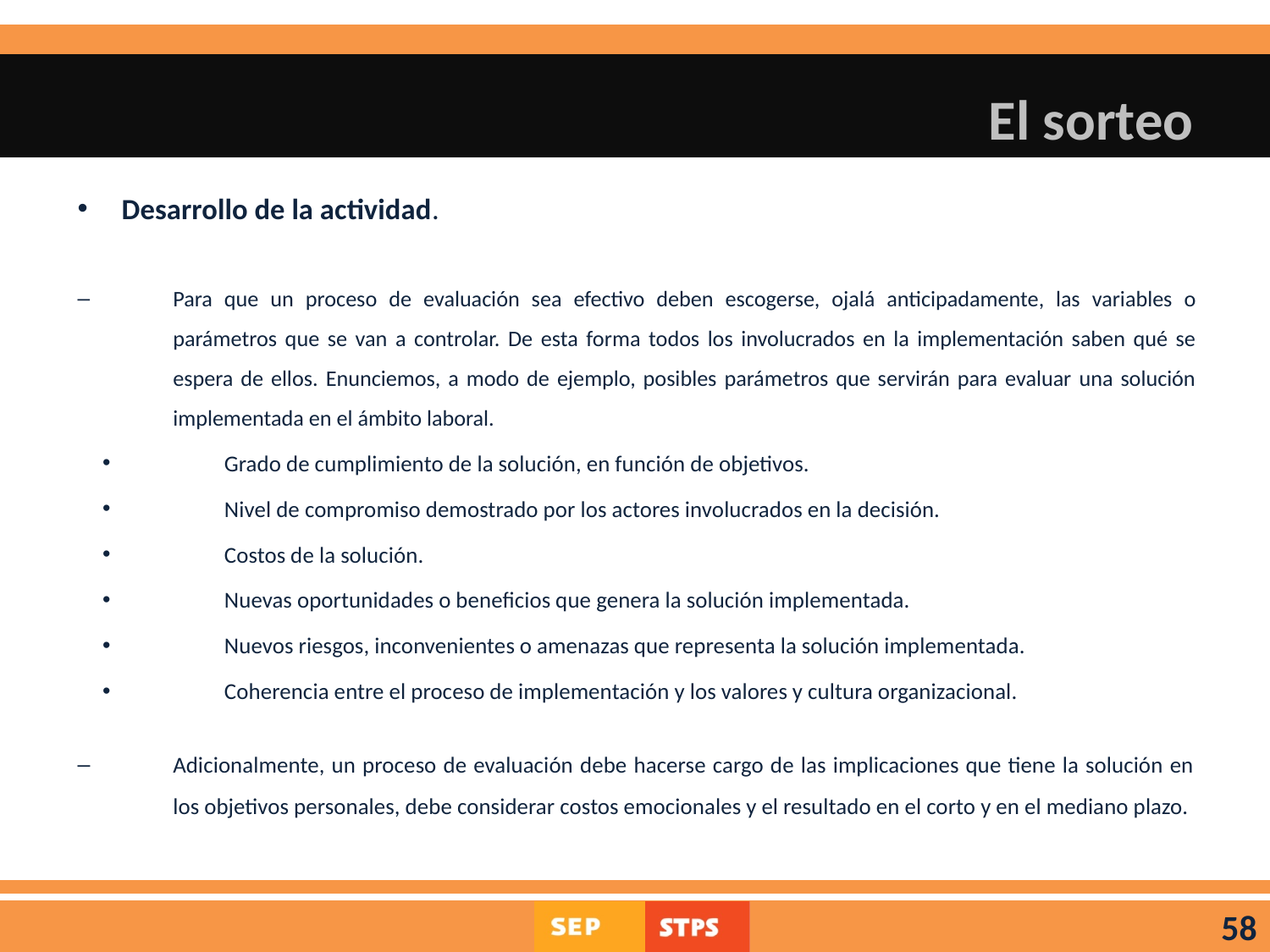

# El sorteo
Desarrollo de la actividad.

Para que un proceso de evaluación sea efectivo deben escogerse, ojalá anticipadamente, las variables o parámetros que se van a controlar. De esta forma todos los involucrados en la implementación saben qué se espera de ellos. Enunciemos, a modo de ejemplo, posibles parámetros que servirán para evaluar una solución implementada en el ámbito laboral.
Grado de cumplimiento de la solución, en función de objetivos.
Nivel de compromiso demostrado por los actores involucrados en la decisión.
Costos de la solución.
Nuevas oportunidades o beneficios que genera la solución implementada.
Nuevos riesgos, inconvenientes o amenazas que representa la solución implementada.
Coherencia entre el proceso de implementación y los valores y cultura organizacional.

Adicionalmente, un proceso de evaluación debe hacerse cargo de las implicaciones que tiene la solución en los objetivos personales, debe considerar costos emocionales y el resultado en el corto y en el mediano plazo.
58